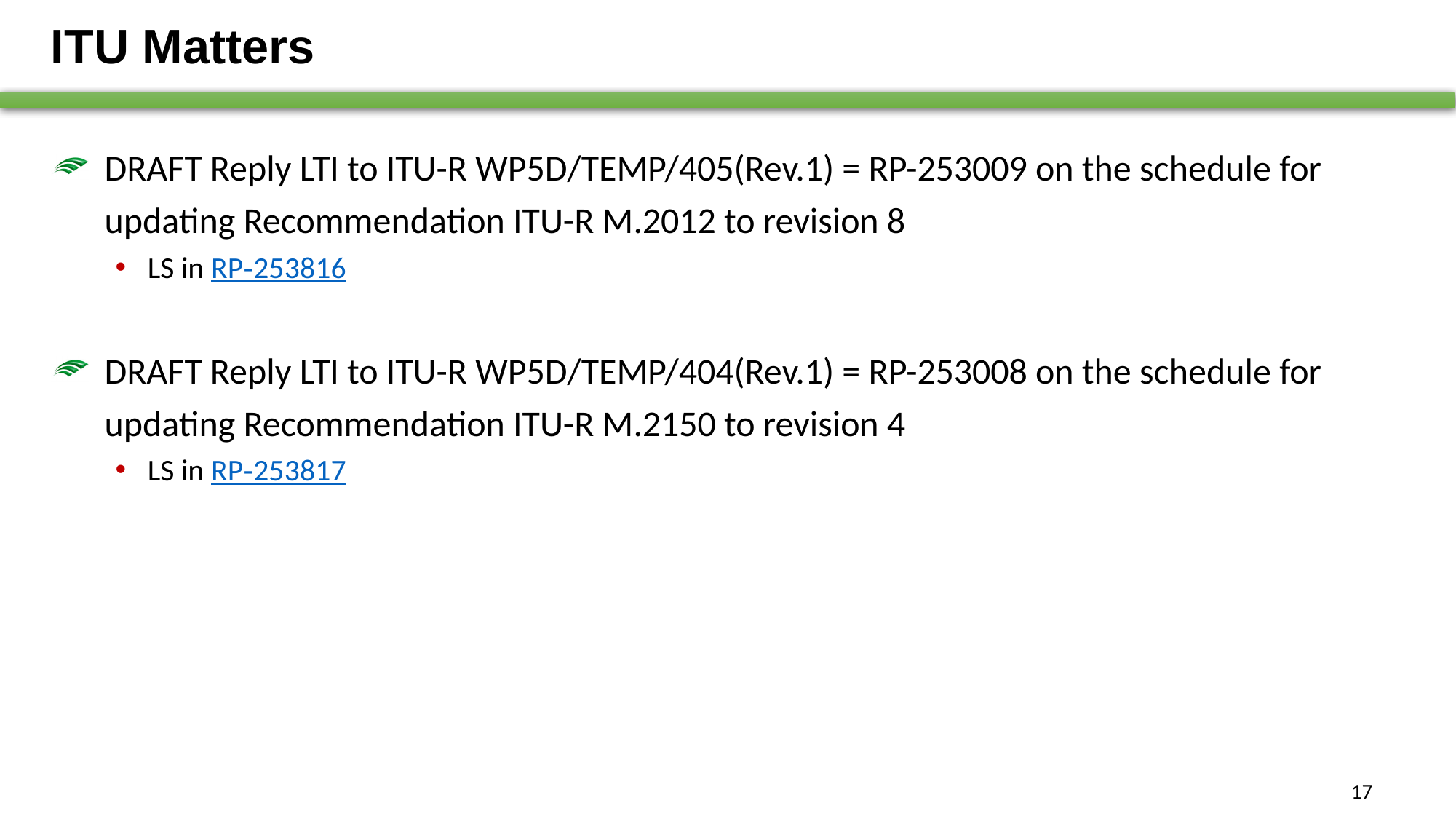

# ITU Matters
DRAFT Reply LTI to ITU-R WP5D/TEMP/405(Rev.1) = RP-253009 on the schedule for updating Recommendation ITU-R M.2012 to revision 8
LS in RP‑253816

DRAFT Reply LTI to ITU-R WP5D/TEMP/404(Rev.1) = RP-253008 on the schedule for updating Recommendation ITU-R M.2150 to revision 4
LS in RP‑253817